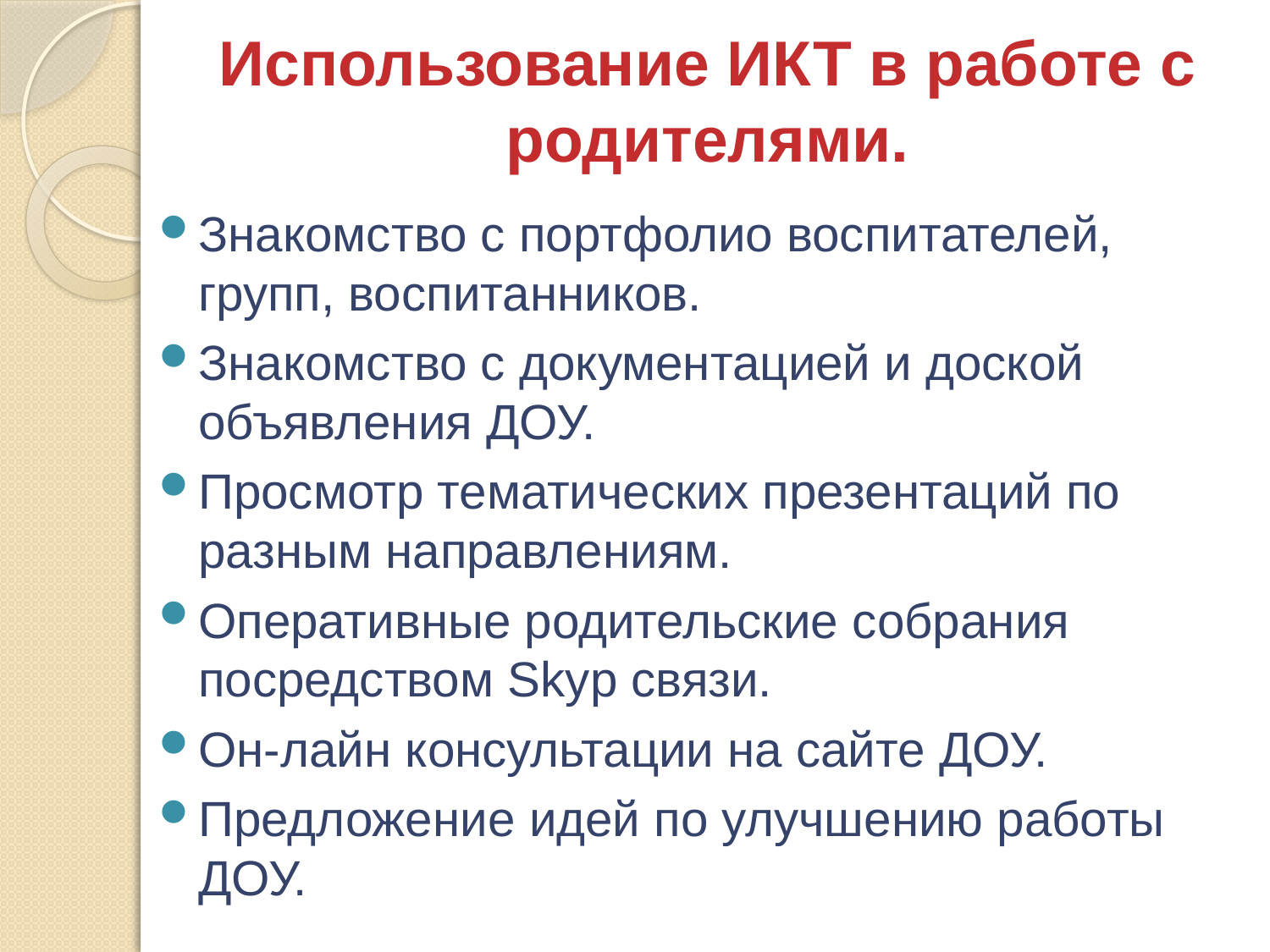

# Использование ИКТ в работе с родителями.
Знакомство с портфолио воспитателей, групп, воспитанников.
Знакомство с документацией и доской объявления ДОУ.
Просмотр тематических презентаций по разным направлениям.
Оперативные родительские собрания посредством Skyp связи.
Он-лайн консультации на сайте ДОУ.
Предложение идей по улучшению работы ДОУ.